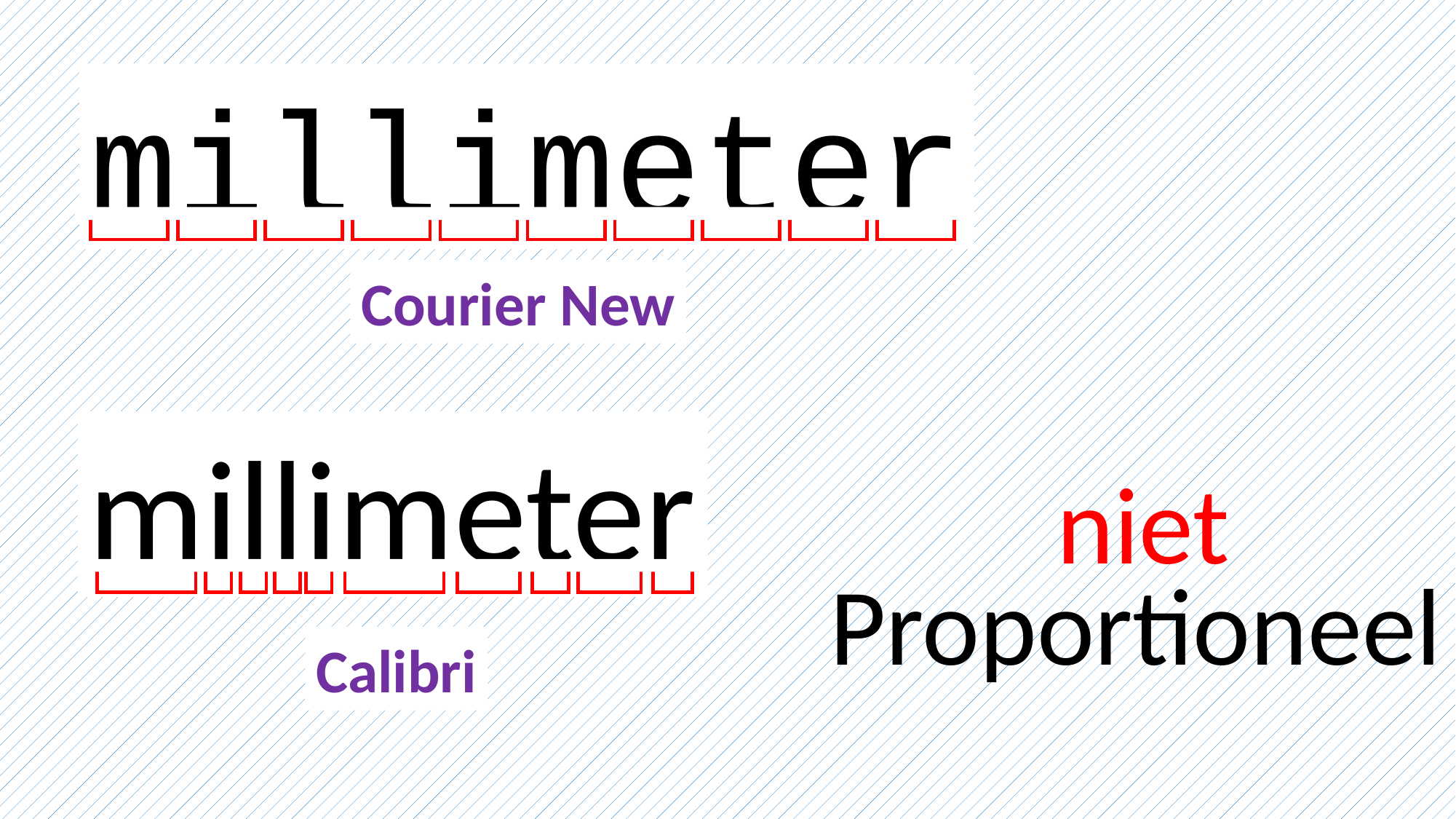

millimeter

Courier New
millimeter
niet
Proportioneel

Calibri